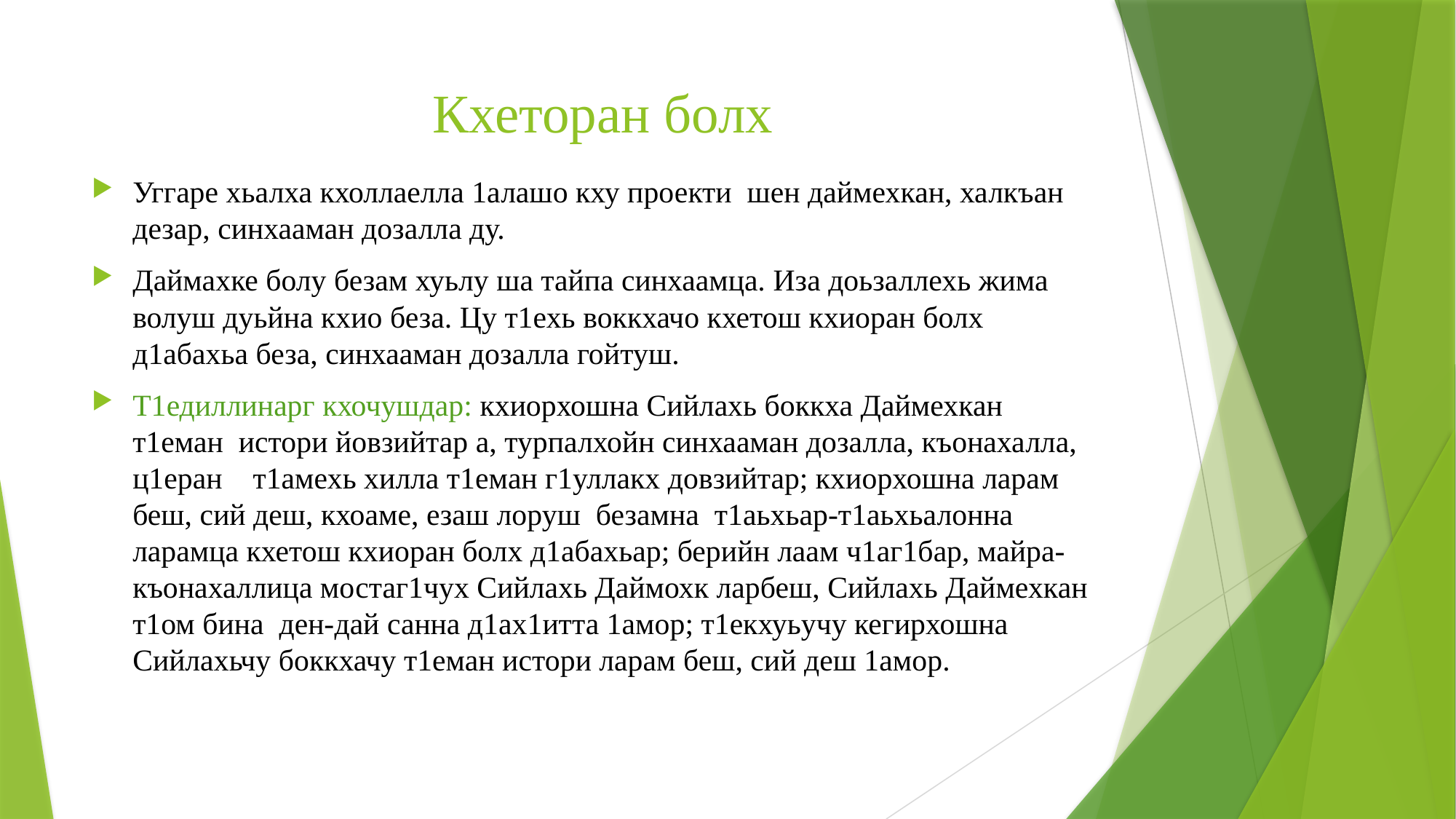

# Кхеторан болх
Уггаре хьалха кхоллаелла 1алашо кху проекти  шен даймехкан, халкъан дезар, синхааман дозалла ду.
Даймахке болу безам хуьлу ша тайпа синхаамца. Иза доьзаллехь жима волуш дуьйна кхио беза. Цу т1ехь воккхачо кхетош кхиоран болх д1абахьа беза, синхааман дозалла гойтуш.
Т1едиллинарг кхочушдар: кхиорхошна Сийлахь боккха Даймехкан т1еман  истори йовзийтар а, турпалхойн синхааман дозалла, къонахалла, ц1еран    т1амехь хилла т1еман г1уллакх довзийтар; кхиорхошна ларам беш, сий деш, кхоаме, езаш лоруш  безамна  т1аьхьар-т1аьхьалонна ларамца кхетош кхиоран болх д1абахьар; берийн лаам ч1аг1бар, майра-къонахаллица мостаг1чух Сийлахь Даймохк ларбеш, Сийлахь Даймехкан  т1ом бина  ден-дай санна д1ах1итта 1амор; т1екхуьучу кегирхошна Сийлахьчу боккхачу т1еман истори ларам беш, сий деш 1амор.